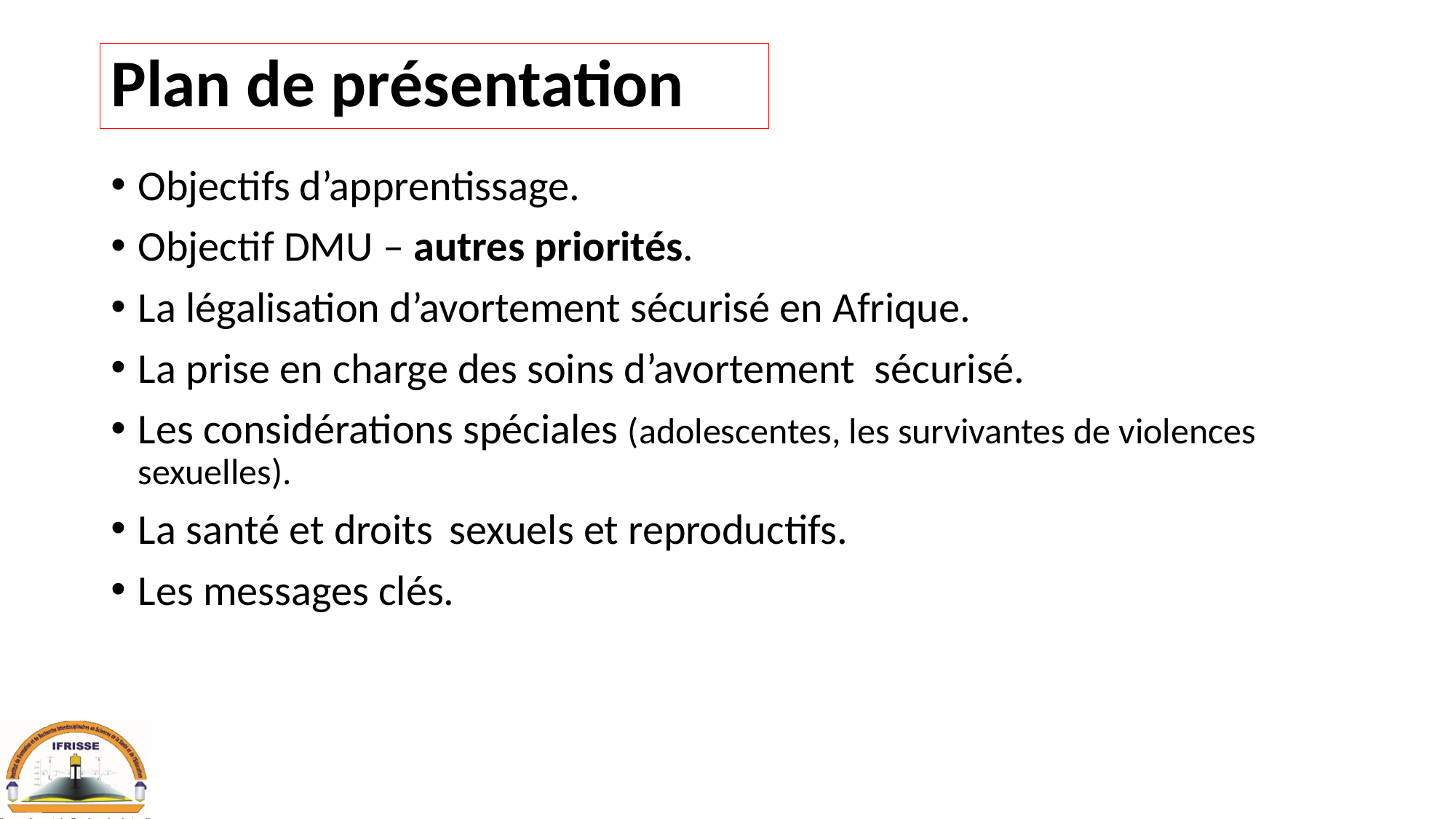

# Plan de présentation
Objectifs d’apprentissage.
Objectif DMU – autres priorités.
La légalisation d’avortement sécurisé en Afrique.
La prise en charge des soins d’avortement  sécurisé.
Les considérations spéciales (adolescentes, les survivantes de violences sexuelles).
La santé et droits  sexuels et reproductifs.
Les messages clés.